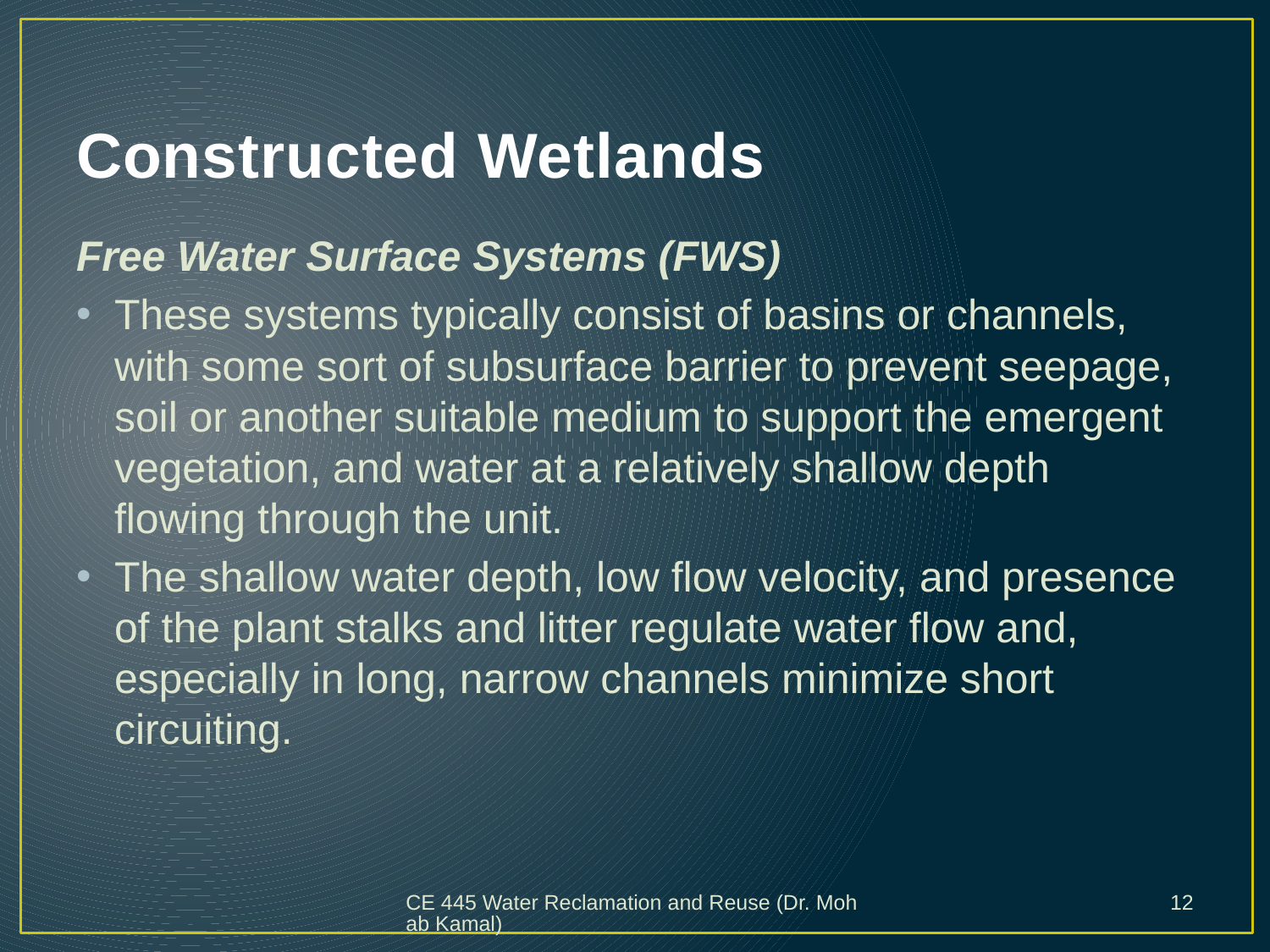

# Constructed Wetlands
Free Water Surface Systems (FWS)
These systems typically consist of basins or channels, with some sort of subsurface barrier to prevent seepage, soil or another suitable medium to support the emergent vegetation, and water at a relatively shallow depth flowing through the unit.
The shallow water depth, low flow velocity, and presence of the plant stalks and litter regulate water flow and, especially in long, narrow channels minimize short circuiting.
CE 445 Water Reclamation and Reuse (Dr. Mohab Kamal)
12